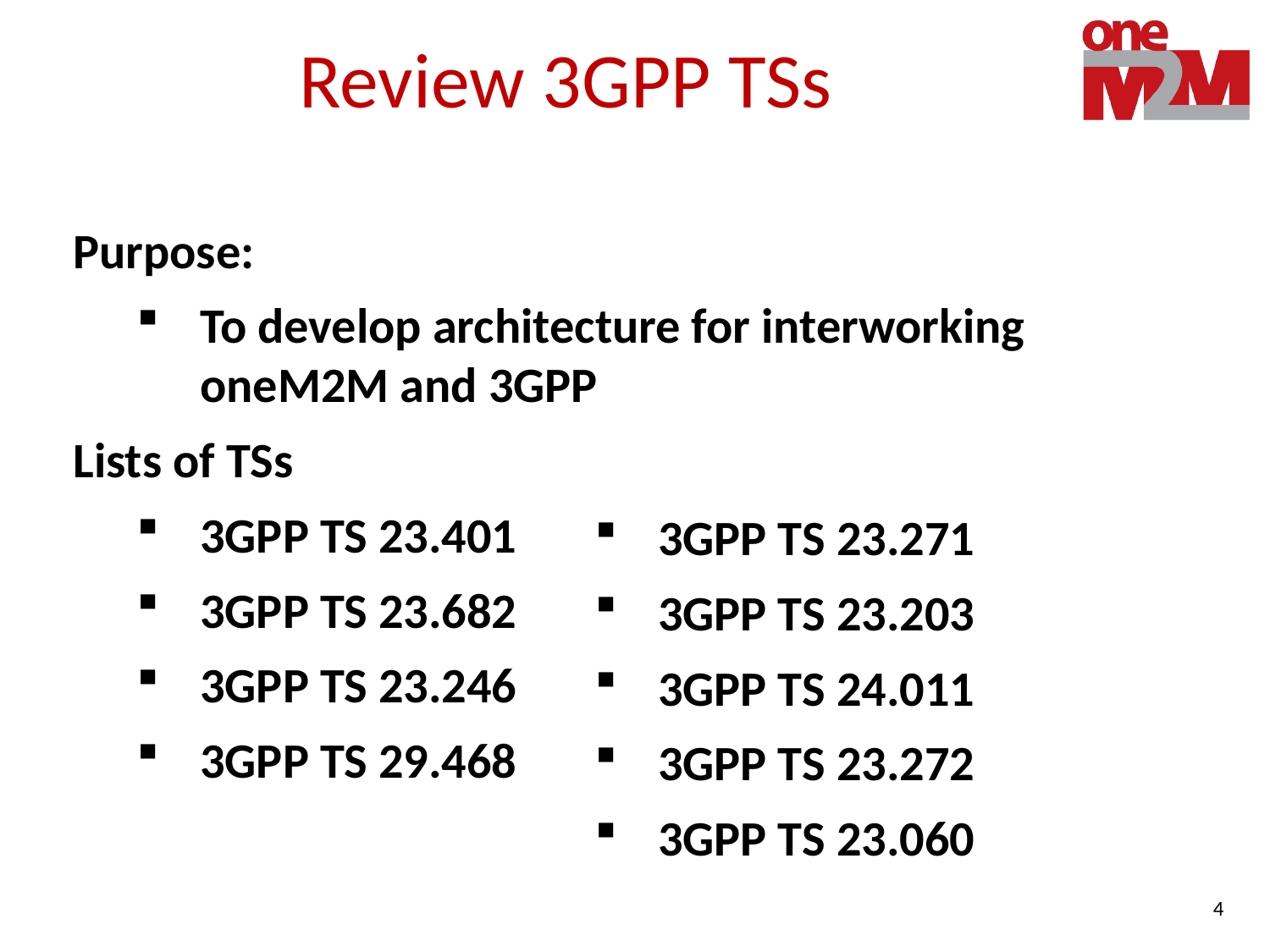

# Review 3GPP TSs

Purpose:
To develop architecture for interworking oneM2M and 3GPP
Lists of TSs
3GPP TS 23.401
3GPP TS 23.682
3GPP TS 23.246
3GPP TS 29.468
3GPP TS 23.271
3GPP TS 23.203
3GPP TS 24.011
3GPP TS 23.272
3GPP TS 23.060